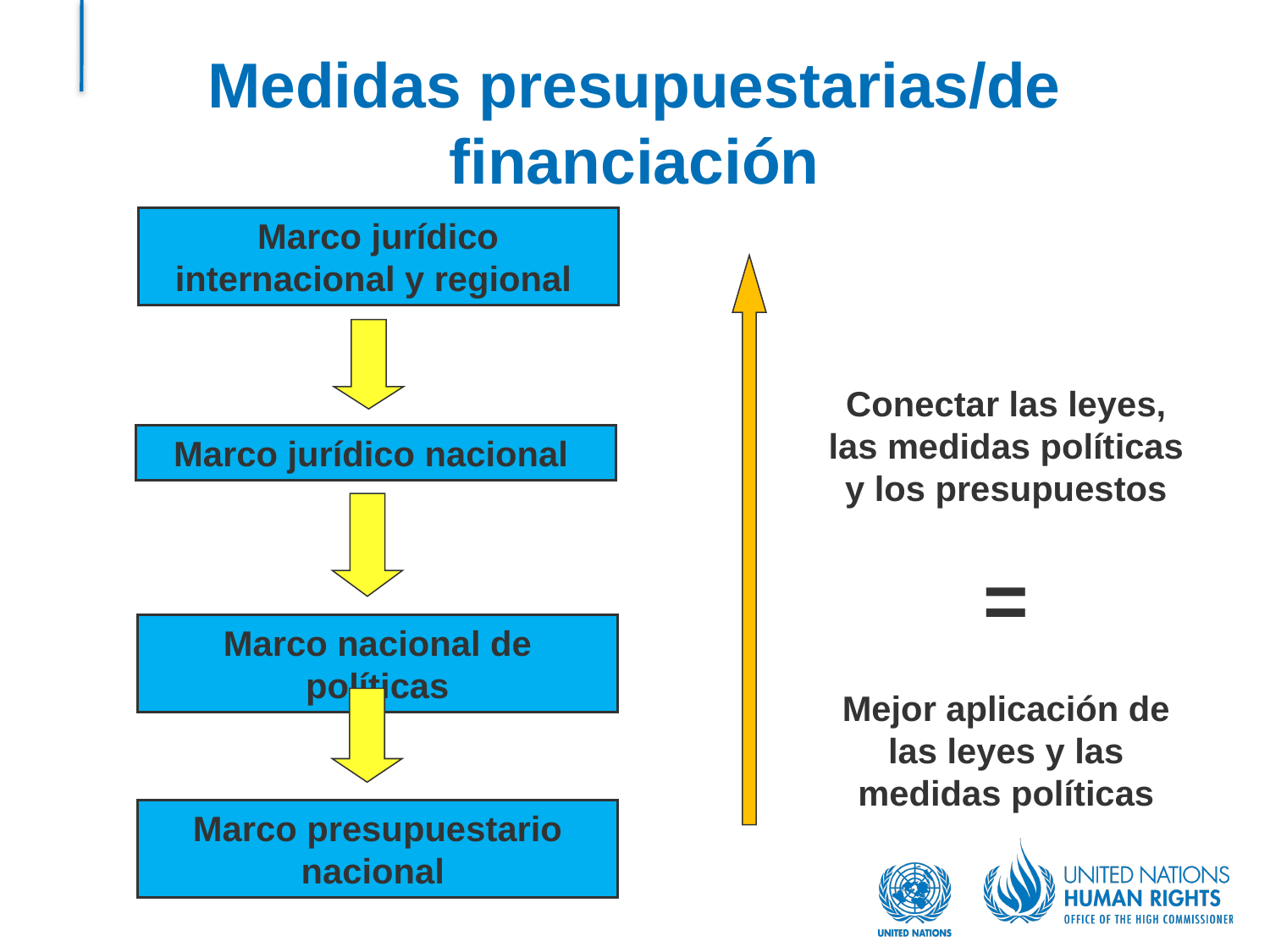

Medidas presupuestarias/de financiación
Marco jurídico internacional y regional

Conectar las leyes, las medidas políticas y los presupuestos

=

Mejor aplicación de las leyes y las medidas políticas
Marco jurídico nacional

Marco nacional de políticas

Marco presupuestario nacional